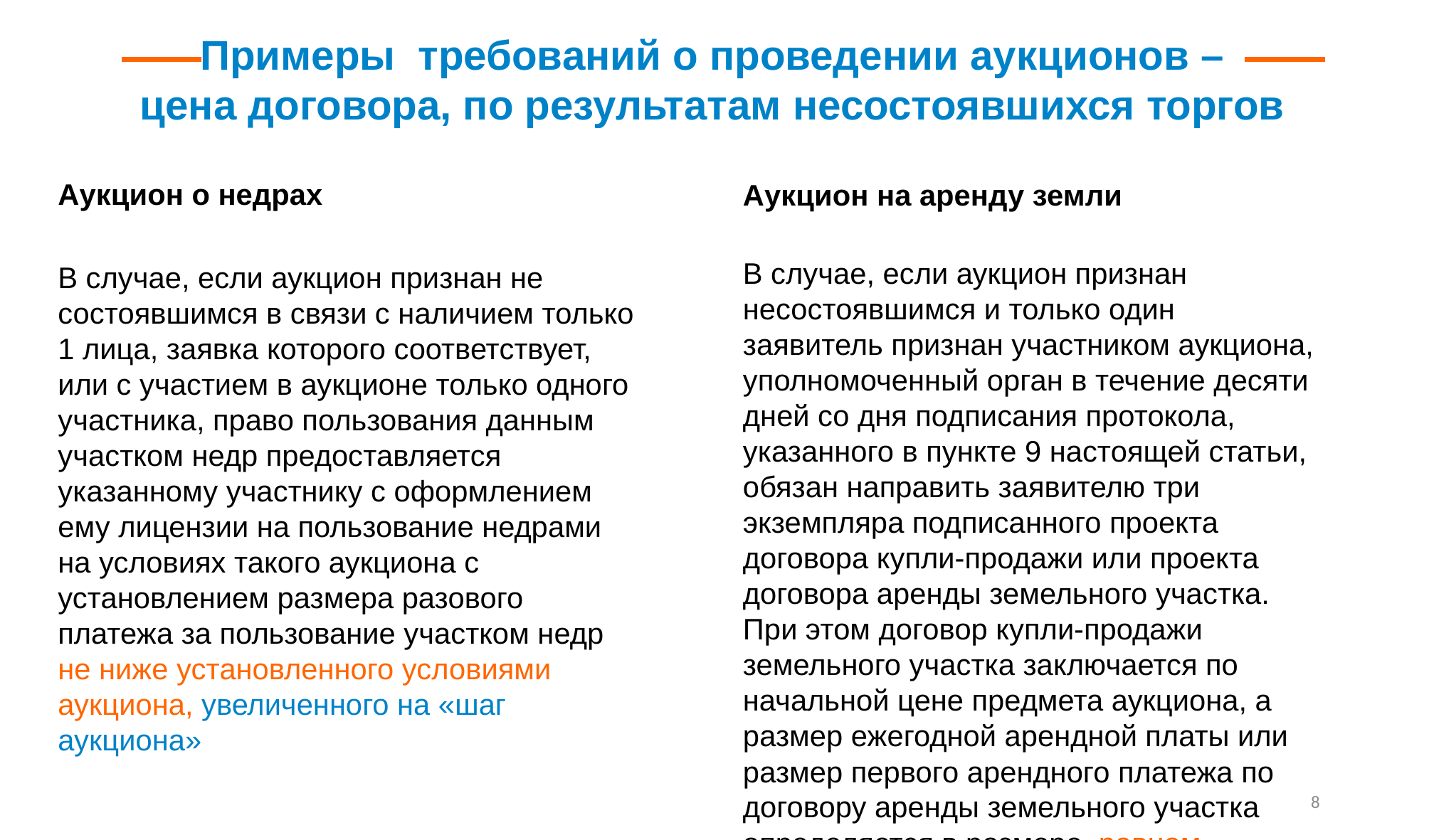

Примеры  требований о проведении аукционов –
цена договора, по результатам несостоявшихся торгов
Аукцион о недрах
Аукцион на аренду земли
В случае, если аукцион признан несостоявшимся и только один заявитель признан участником аукциона, уполномоченный орган в течение десяти дней со дня подписания протокола, указанного в пункте 9 настоящей статьи, обязан направить заявителю три экземпляра подписанного проекта договора купли-продажи или проекта договора аренды земельного участка. При этом договор купли-продажи земельного участка заключается по начальной цене предмета аукциона, а размер ежегодной арендной платы или размер первого арендного платежа по договору аренды земельного участка определяется в размере, равном начальной цене предмета аукциона.
В случае, если аукцион признан не состоявшимся в связи с наличием только 1 лица, заявка которого соответствует, или с участием в аукционе только одного участника, право пользования данным участком недр предоставляется указанному участнику с оформлением ему лицензии на пользование недрами на условиях такого аукциона с установлением размера разового платежа за пользование участком недр не ниже установленного условиями аукциона, увеличенного на «шаг аукциона»
8